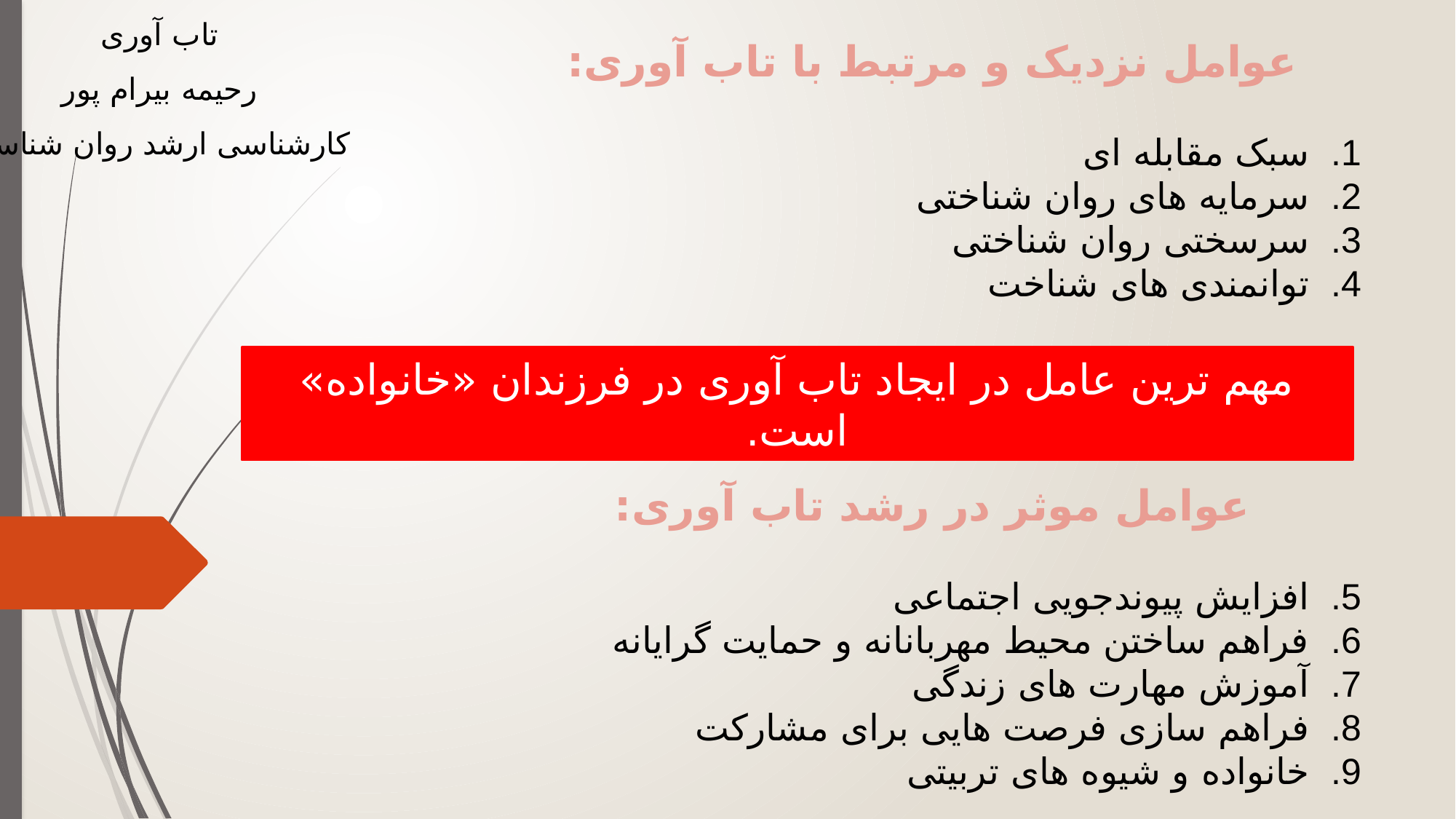

تاب آوری
رحیمه بیرام پور
کارشناسی ارشد روان شناسی
عوامل نزدیک و مرتبط با تاب آوری:

سبک مقابله ای
سرمایه های روان شناختی
سرسختی روان شناختی
توانمندی های شناخت

عوامل موثر در رشد تاب آوری:

افزایش پیوندجویی اجتماعی
فراهم ساختن محیط مهربانانه و حمایت گرایانه
آموزش مهارت های زندگی
فراهم سازی فرصت هایی برای مشارکت
خانواده و شیوه های تربیتی

مهم ترین عامل در ایجاد تاب آوری در فرزندان «خانواده» است.